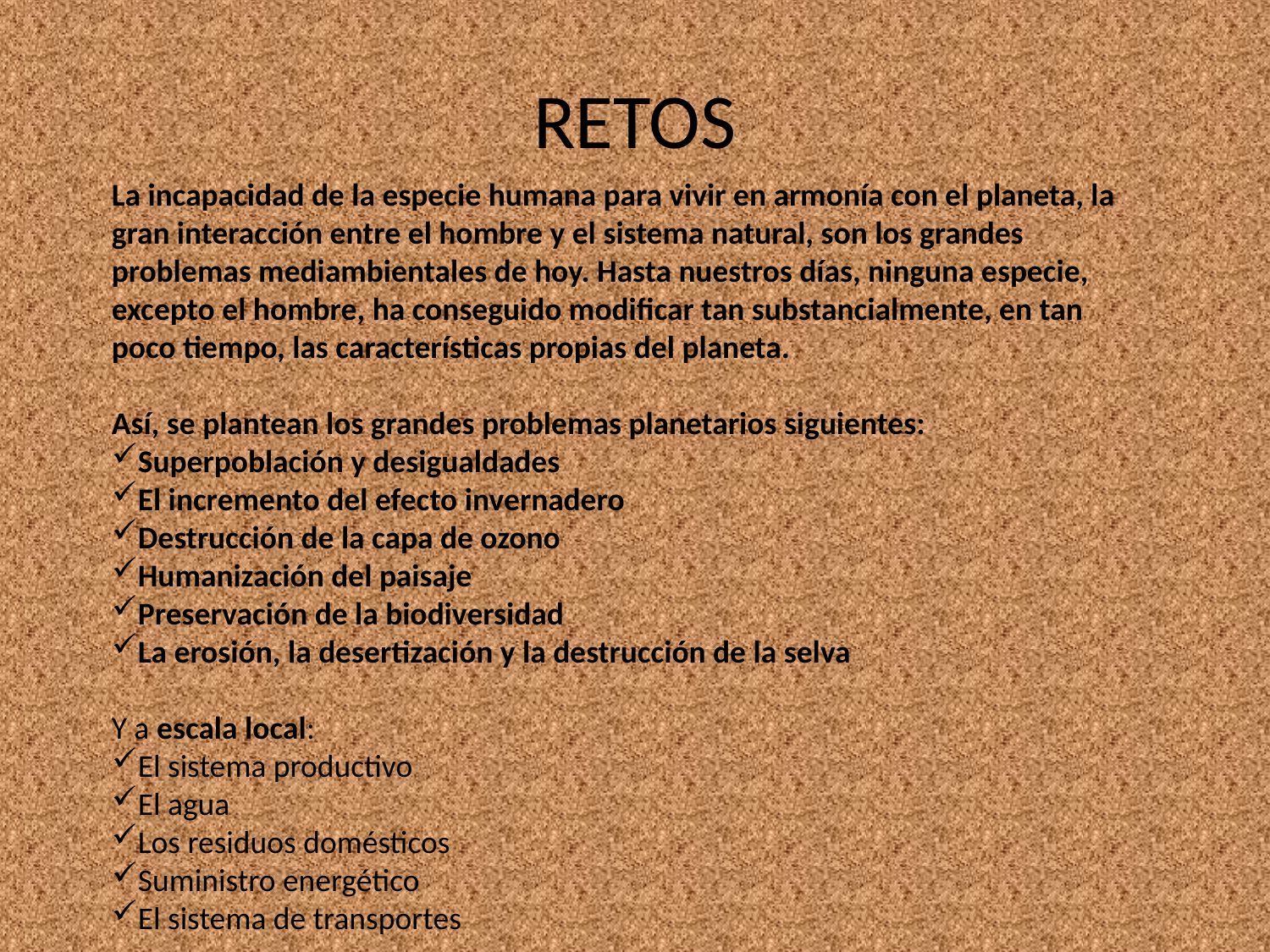

# RETOS
La incapacidad de la especie humana para vivir en armonía con el planeta, la gran interacción entre el hombre y el sistema natural, son los grandes problemas mediambientales de hoy. Hasta nuestros días, ninguna especie, excepto el hombre, ha conseguido modificar tan substancialmente, en tan poco tiempo, las características propias del planeta.

Así, se plantean los grandes problemas planetarios siguientes:
Superpoblación y desigualdades
El incremento del efecto invernadero
Destrucción de la capa de ozono
Humanización del paisaje
Preservación de la biodiversidad
La erosión, la desertización y la destrucción de la selva

Y a escala local:
El sistema productivo
El agua
Los residuos domésticos
Suministro energético
El sistema de transportes